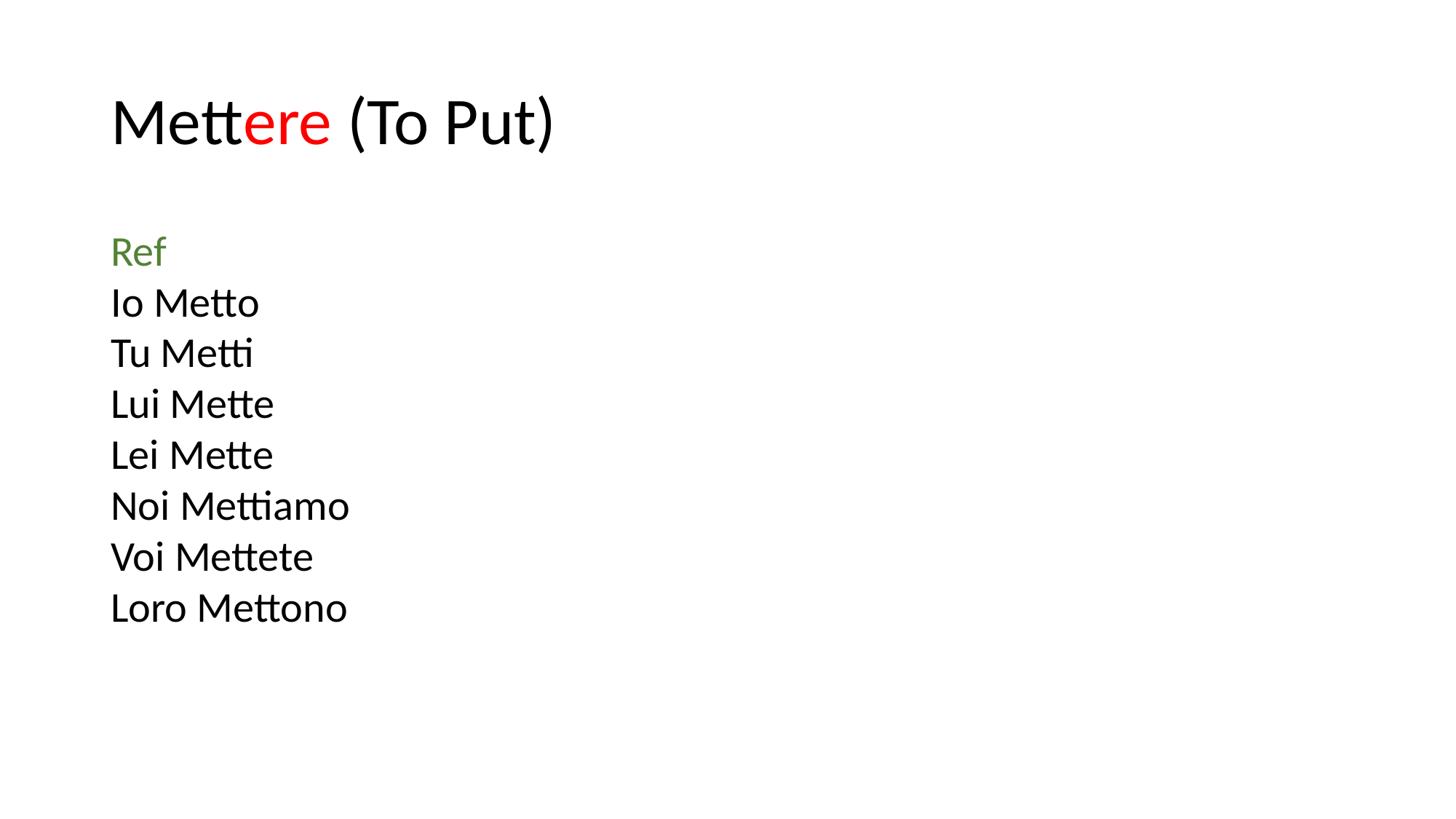

# Mettere (To Put)
Ref
Io Metto
Tu Metti
Lui Mette
Lei Mette
Noi Mettiamo
Voi Mettete
Loro Mettono